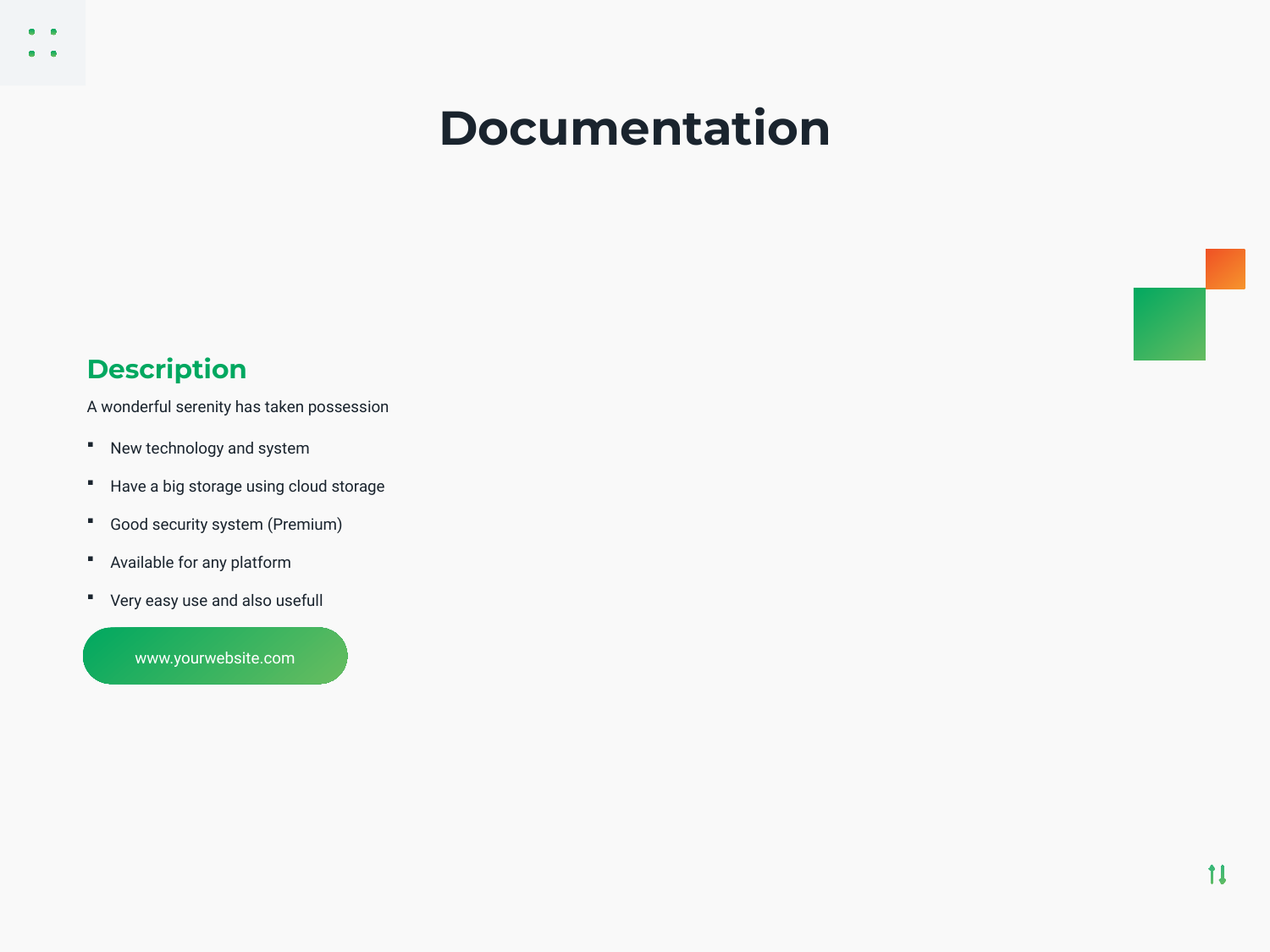

Documentation

Description
A wonderful serenity has taken possession
New technology and system
Have a big storage using cloud storage
Good security system (Premium)
Available for any platform
Very easy use and also usefull

www.yourwebsite.com